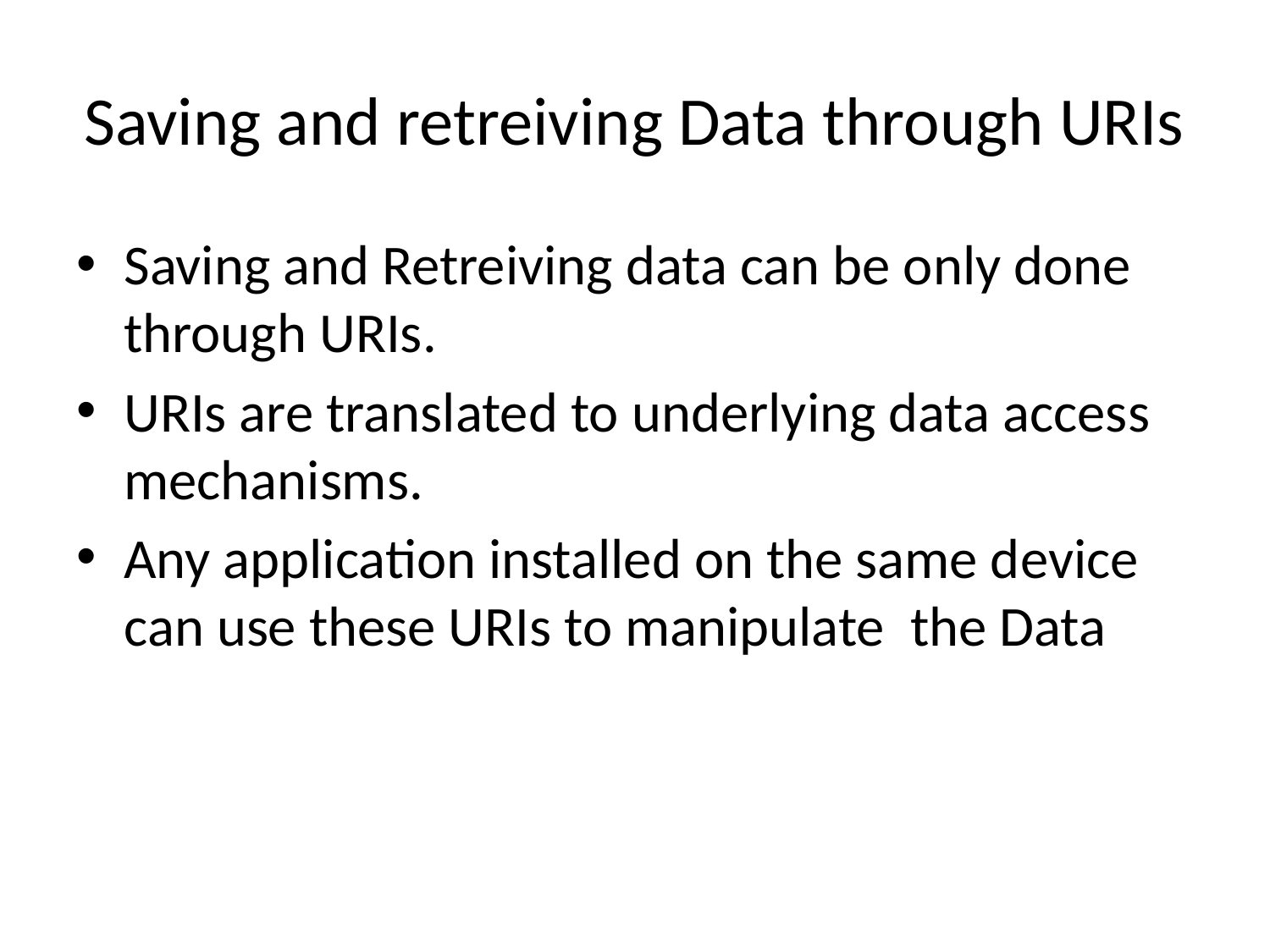

# Saving and retreiving Data through URIs
Saving and Retreiving data can be only done through URIs.
URIs are translated to underlying data access mechanisms.
Any application installed on the same device can use these URIs to manipulate  the Data